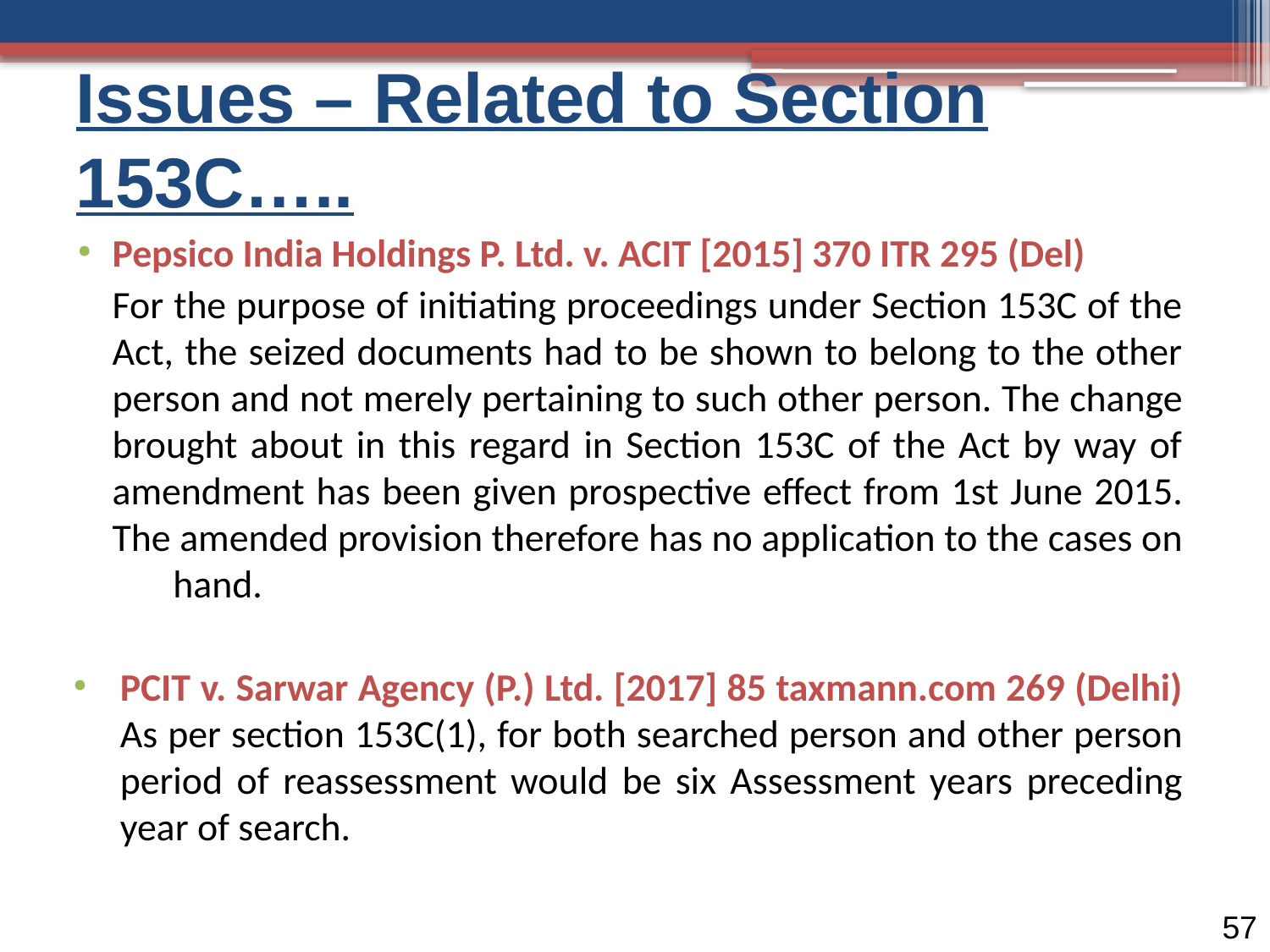

# Issues – Related to Section 153C…..
Pepsico India Holdings P. Ltd. v. ACIT [2015] 370 ITR 295 (Del)
For the purpose of initiating proceedings under Section 153C of the Act, the seized documents had to be shown to belong to the other person and not merely pertaining to such other person. The change brought about in this regard in Section 153C of the Act by way of amendment has been given prospective effect from 1st June 2015. The amended provision therefore has no application to the cases on        hand.

PCIT v. Sarwar Agency (P.) Ltd. [2017] 85 taxmann.com 269 (Delhi) As per section 153C(1), for both searched person and other person period of reassessment would be six Assessment years preceding year of search.

57